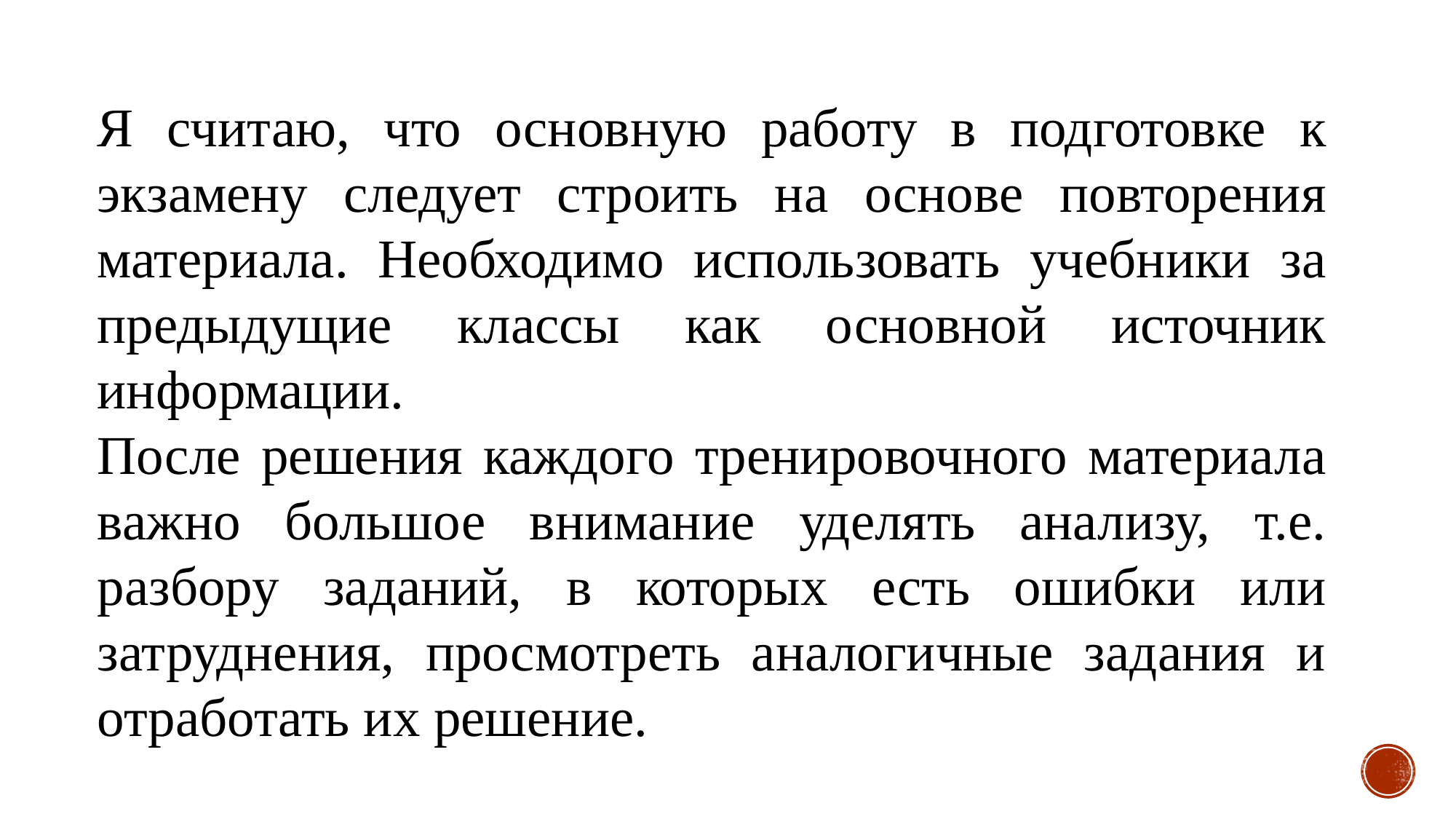

Я считаю, что основную работу в подготовке к экзамену следует строить на основе повторения материала. Необходимо использовать учебники за предыдущие классы как основной источник информации.
После решения каждого тренировочного материала важно большое внимание уделять анализу, т.е. разбору заданий, в которых есть ошибки или затруднения, просмотреть аналогичные задания и отработать их решение.